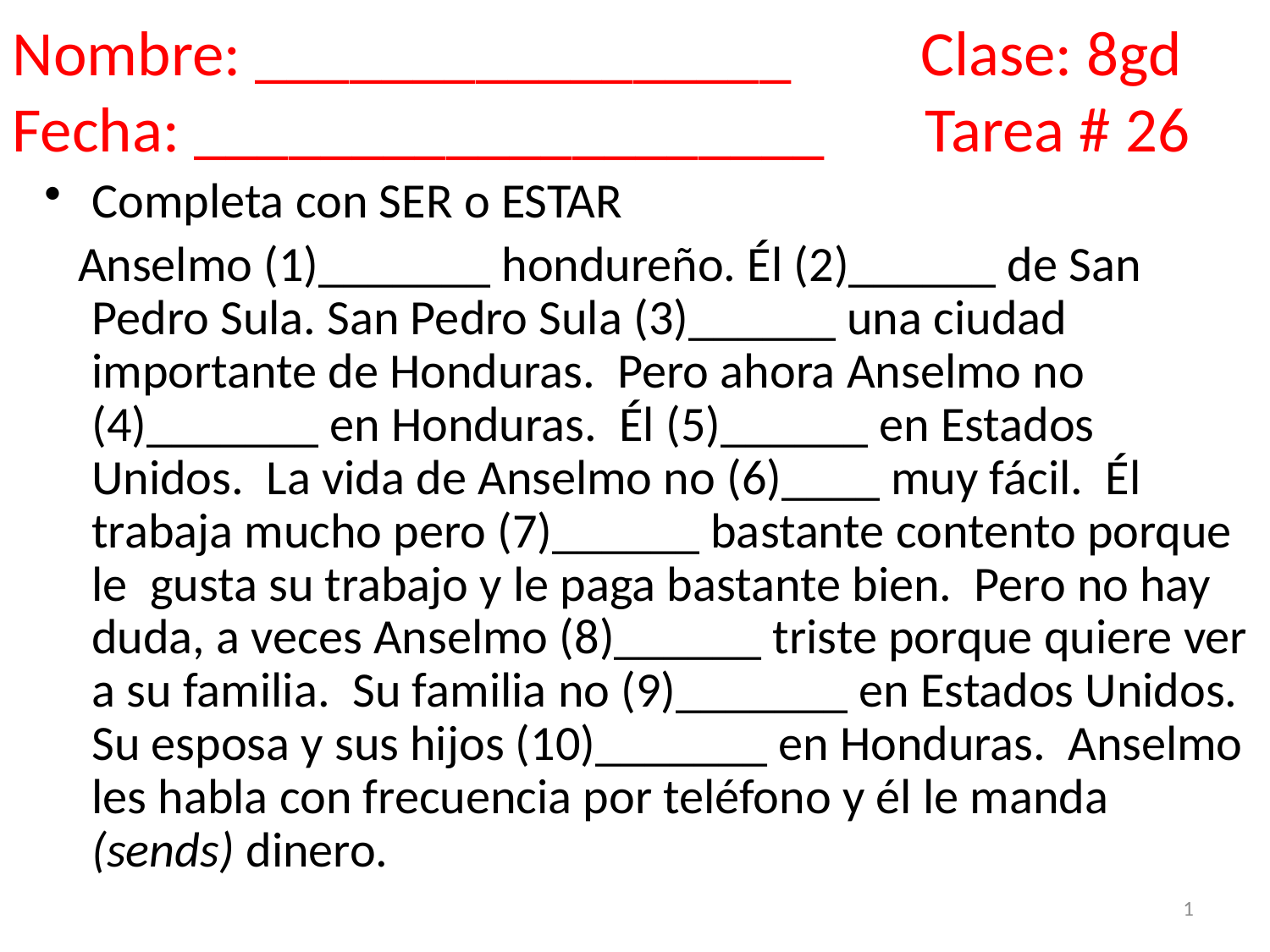

Nombre: _________________         Clase: 8gd
Fecha: ____________________       Tarea # 26
Completa con SER o ESTAR
   Anselmo (1)_______ hondureño. Él (2)______ de San Pedro Sula. San Pedro Sula (3)______ una ciudad importante de Honduras.  Pero ahora Anselmo no (4)_______ en Honduras.  Él (5)______ en Estados Unidos.  La vida de Anselmo no (6)____ muy fácil.  Él trabaja mucho pero (7)______ bastante contento porque le  gusta su trabajo y le paga bastante bien.  Pero no hay duda, a veces Anselmo (8)______ triste porque quiere ver a su familia.  Su familia no (9)_______ en Estados Unidos.  Su esposa y sus hijos (10)_______ en Honduras.  Anselmo les habla con frecuencia por teléfono y él le manda (sends) dinero.
1